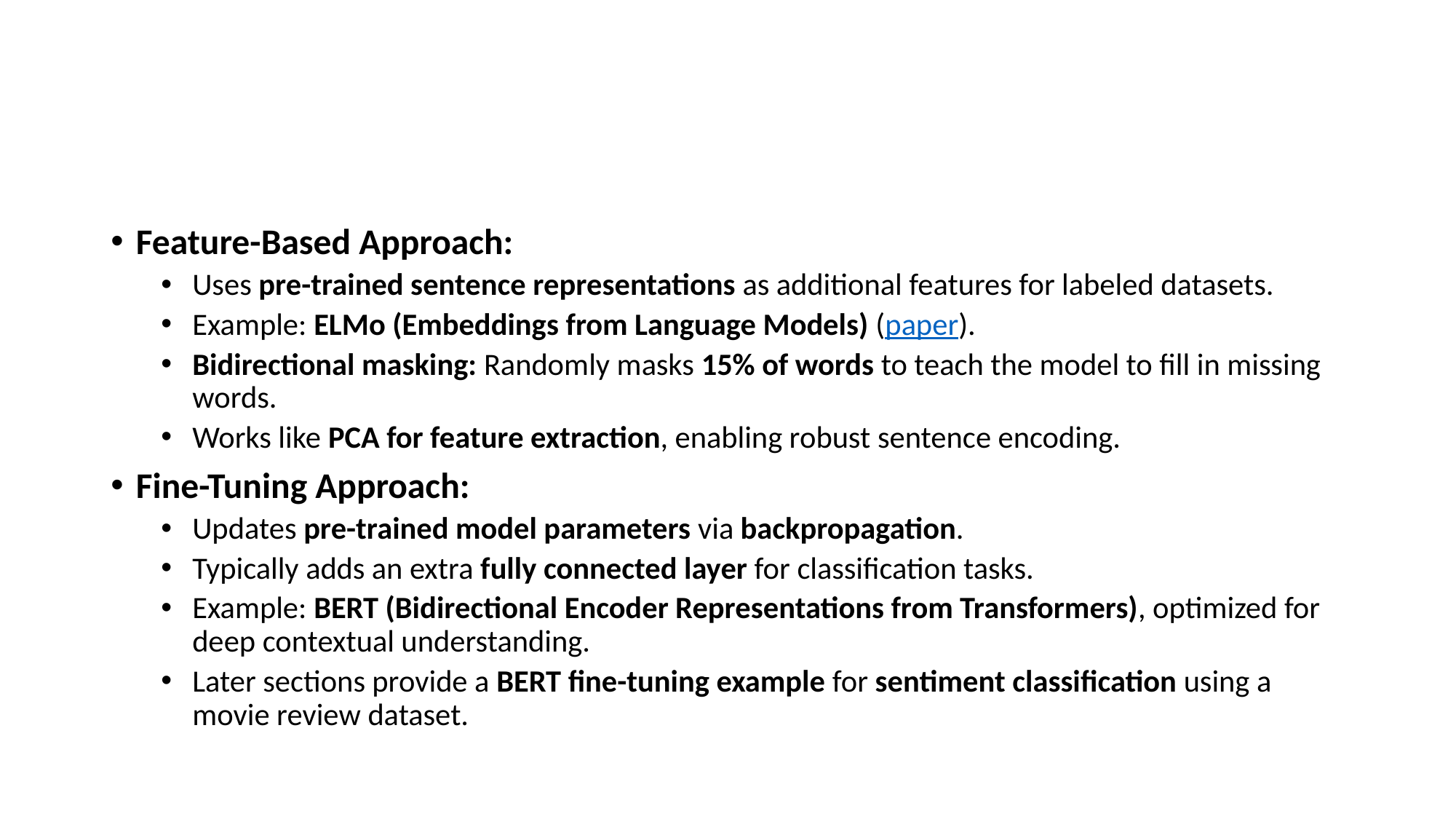

#
Feature-Based Approach:
Uses pre-trained sentence representations as additional features for labeled datasets.
Example: ELMo (Embeddings from Language Models) (paper).
Bidirectional masking: Randomly masks 15% of words to teach the model to fill in missing words.
Works like PCA for feature extraction, enabling robust sentence encoding.
Fine-Tuning Approach:
Updates pre-trained model parameters via backpropagation.
Typically adds an extra fully connected layer for classification tasks.
Example: BERT (Bidirectional Encoder Representations from Transformers), optimized for deep contextual understanding.
Later sections provide a BERT fine-tuning example for sentiment classification using a movie review dataset.